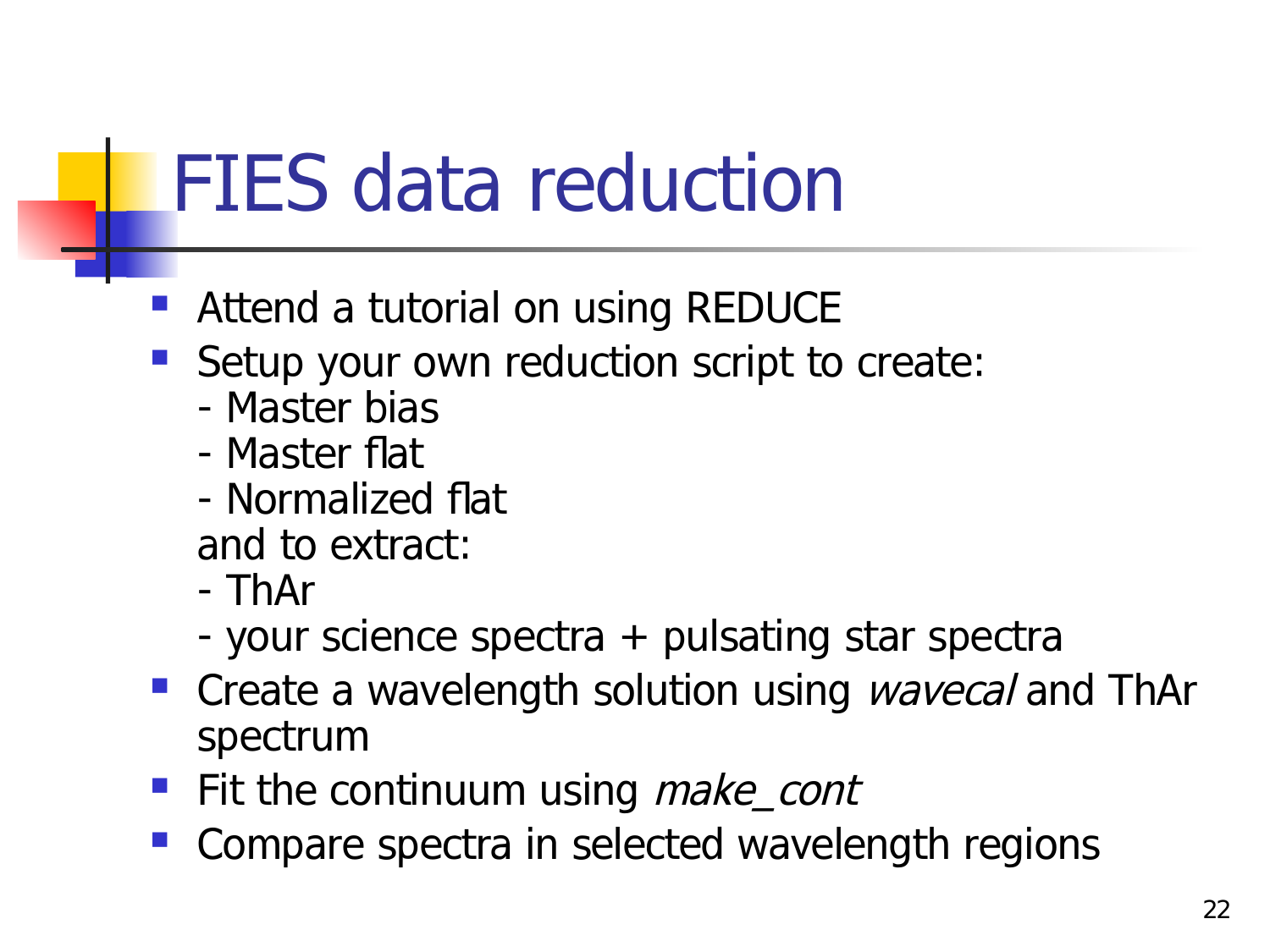

# FIES data reduction
Attend a tutorial on using REDUCE
Setup your own reduction script to create:
- Master bias
- Master flat
- Normalized flat
and to extract:
- ThAr
- your science spectra + pulsating star spectra
Create a wavelength solution using wavecal and ThAr spectrum
Fit the continuum using make_cont
Compare spectra in selected wavelength regions
22